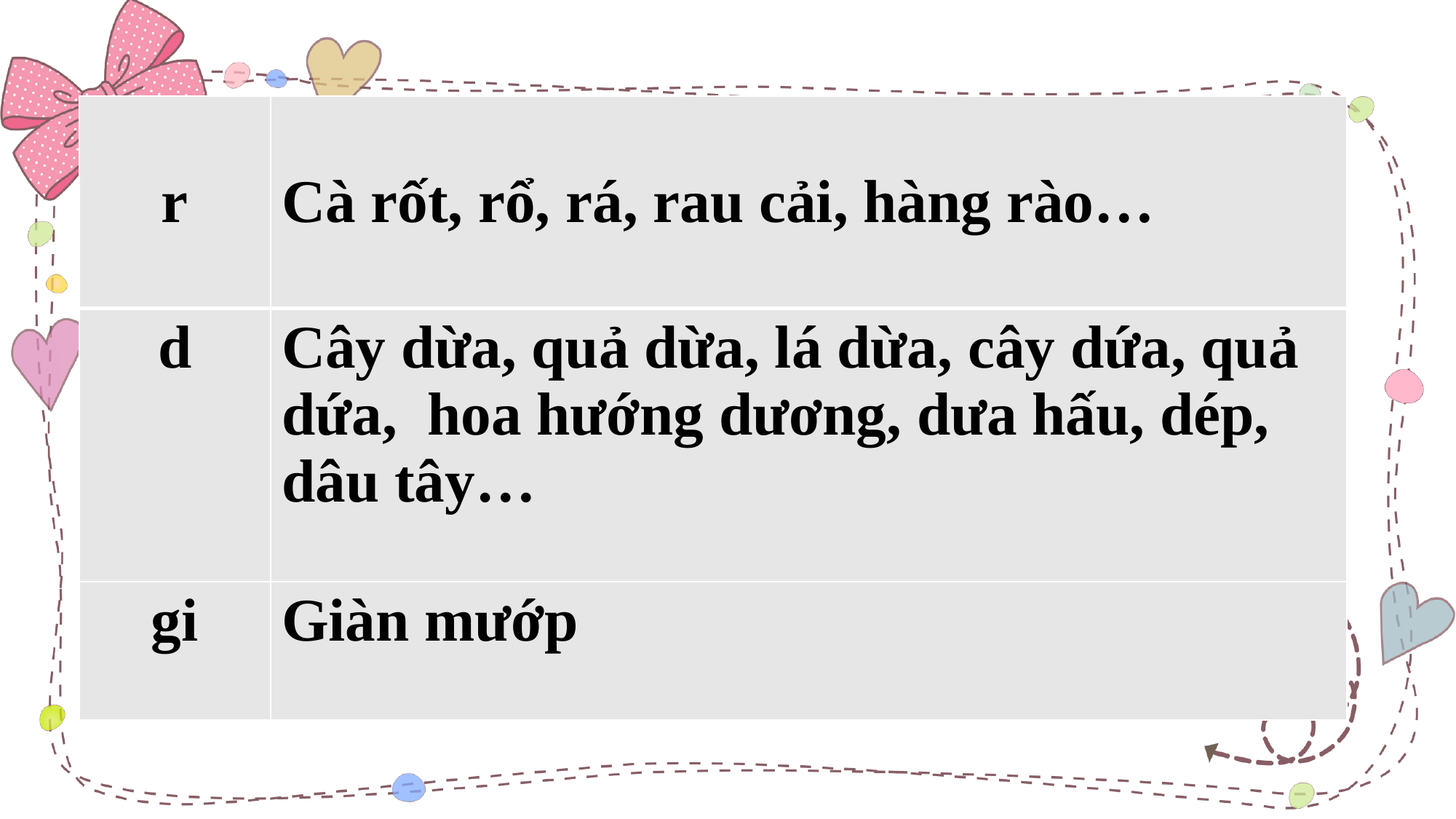

| r | Cà rốt, rổ, rá, rau cải, hàng rào… |
| --- | --- |
| d | Cây dừa, quả dừa, lá dừa, cây dứa, quả dứa, hoa hướng dương, dưa hấu, dép, dâu tây… |
| gi | Giàn mướp |